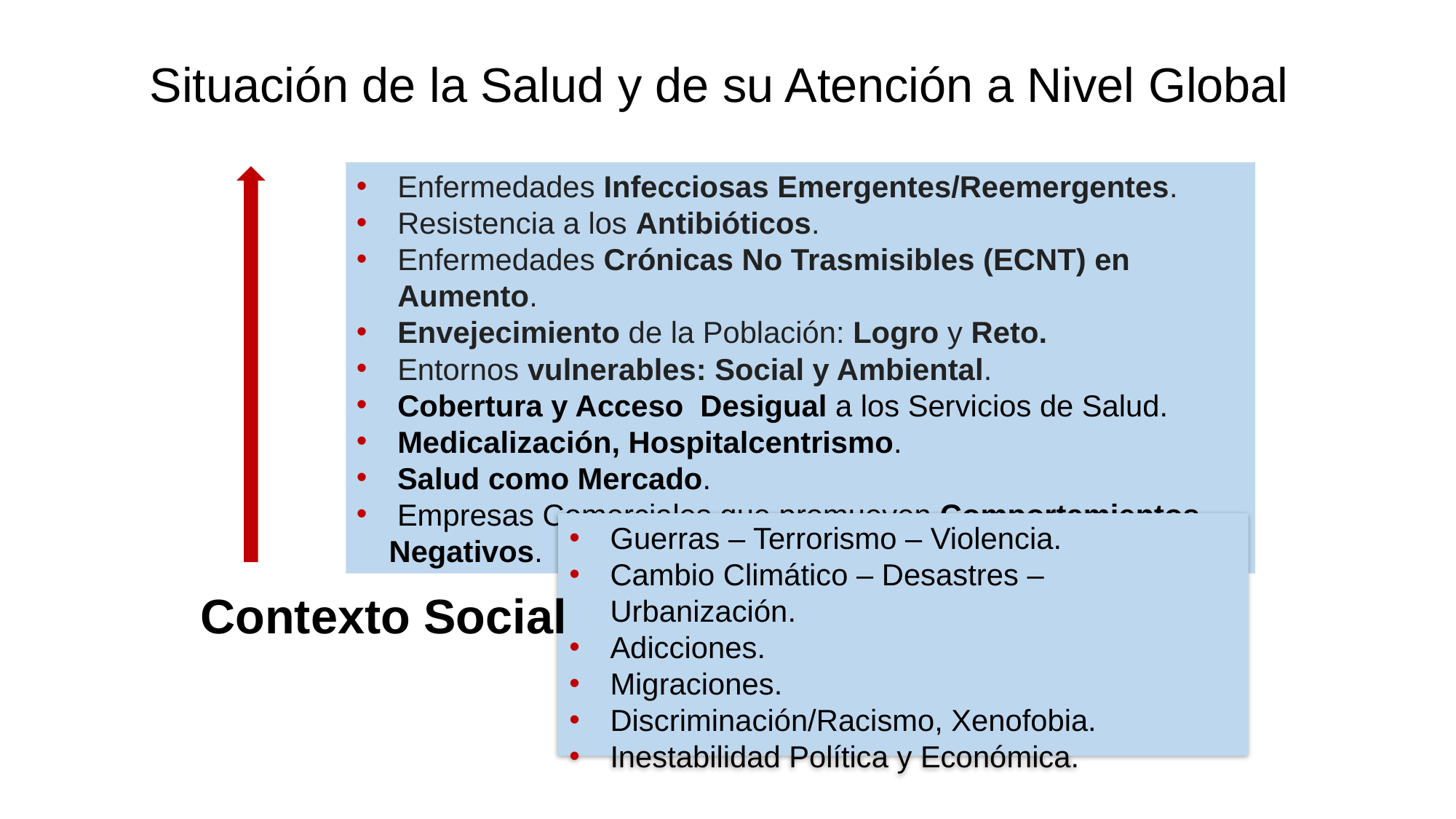

Situación de la Salud y de su Atención a Nivel Global
Enfermedades Infecciosas Emergentes/Reemergentes.
Resistencia a los Antibióticos.
Enfermedades Crónicas No Trasmisibles (ECNT) en Aumento.
Envejecimiento de la Población: Logro y Reto.
Entornos vulnerables: Social y Ambiental.
Cobertura y Acceso  Desigual a los Servicios de Salud.
Medicalización, Hospitalcentrismo.
 Salud como Mercado.
 Empresas Comerciales que promueven Comportamientos Negativos.

Guerras – Terrorismo – Violencia.
Cambio Climático – Desastres – Urbanización.
Adicciones.
Migraciones.
Discriminación/Racismo, Xenofobia.
Inestabilidad Política y Económica.
Contexto Social